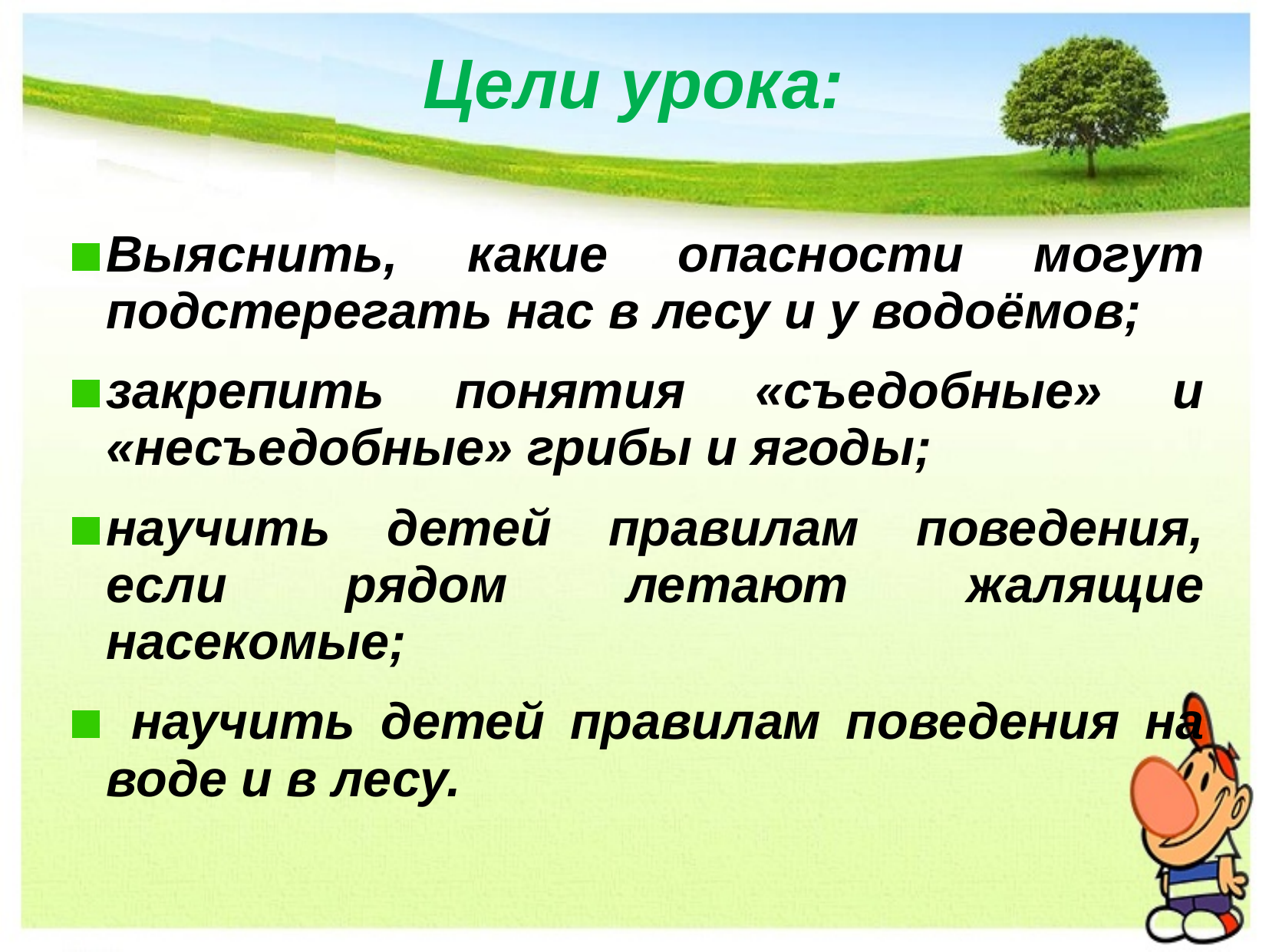

# Цели урока:
Выяснить, какие опасности могут подстерегать нас в лесу и у водоёмов;
закрепить понятия «съедобные» и «несъедобные» грибы и ягоды;
научить детей правилам поведения, если рядом летают жалящие насекомые;
 научить детей правилам поведения на воде и в лесу.